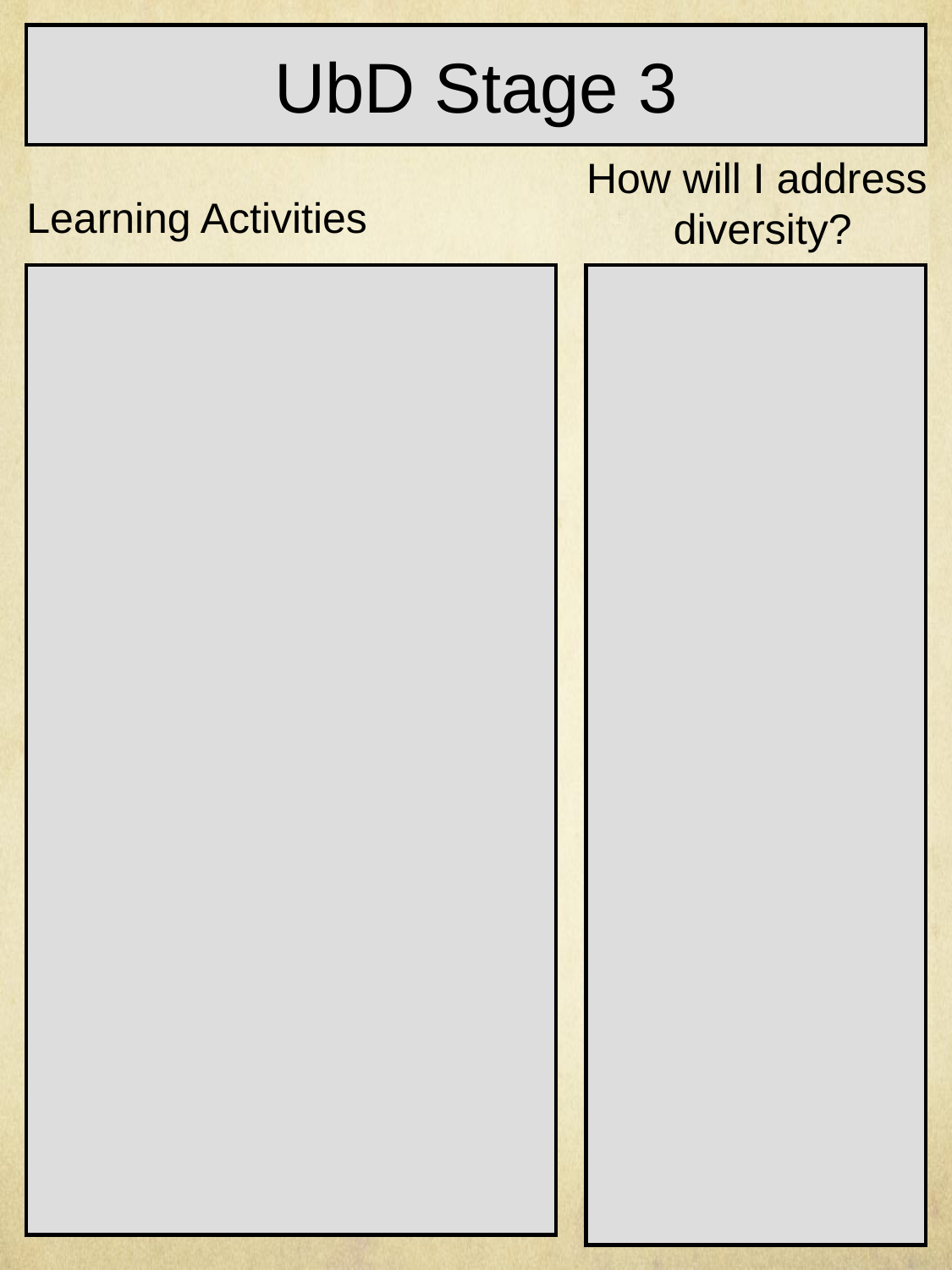

UbD Stage 3
How will I address
diversity?
Learning Activities